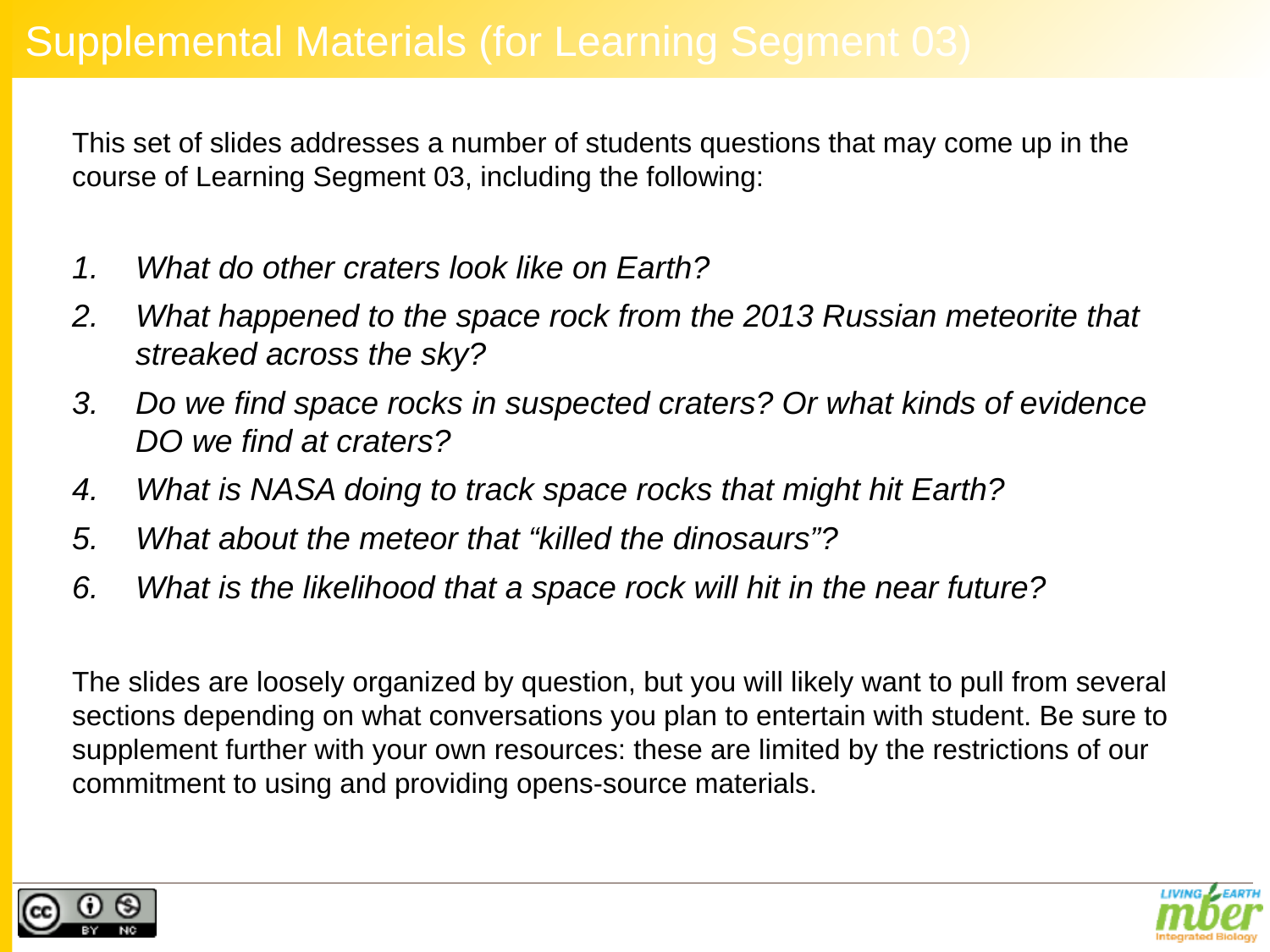

# Supplemental Materials (for Learning Segment 03)
This set of slides addresses a number of students questions that may come up in the course of Learning Segment 03, including the following:

What do other craters look like on Earth?
What happened to the space rock from the 2013 Russian meteorite that streaked across the sky?
Do we find space rocks in suspected craters? Or what kinds of evidence DO we find at craters?
What is NASA doing to track space rocks that might hit Earth?
What about the meteor that “killed the dinosaurs”?
What is the likelihood that a space rock will hit in the near future?

The slides are loosely organized by question, but you will likely want to pull from several sections depending on what conversations you plan to entertain with student. Be sure to supplement further with your own resources: these are limited by the restrictions of our commitment to using and providing opens-source materials.